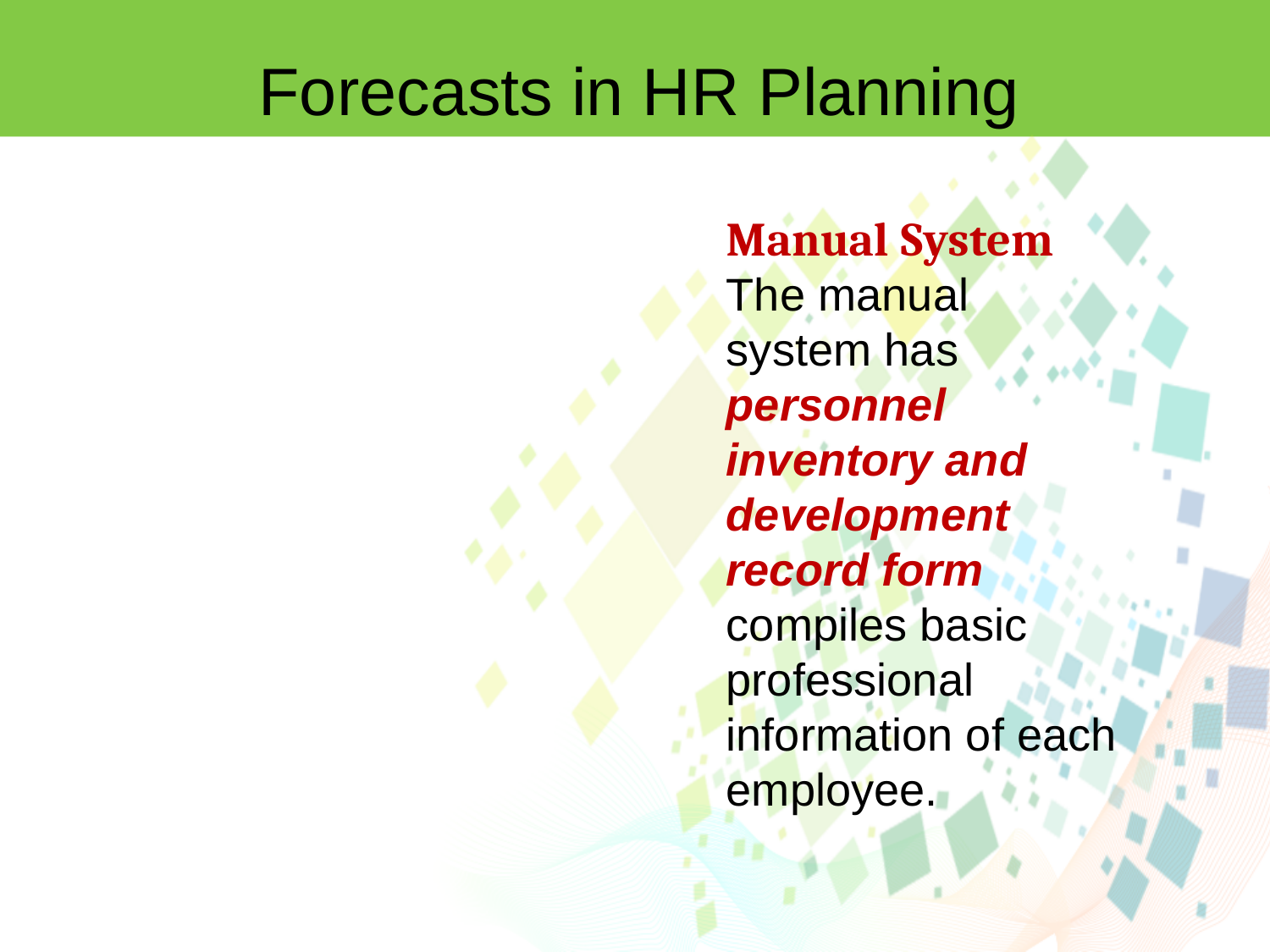

Forecasts in HR Planning
Manual System
The manual system has personnel inventory and development record form compiles basic professional information of each employee.